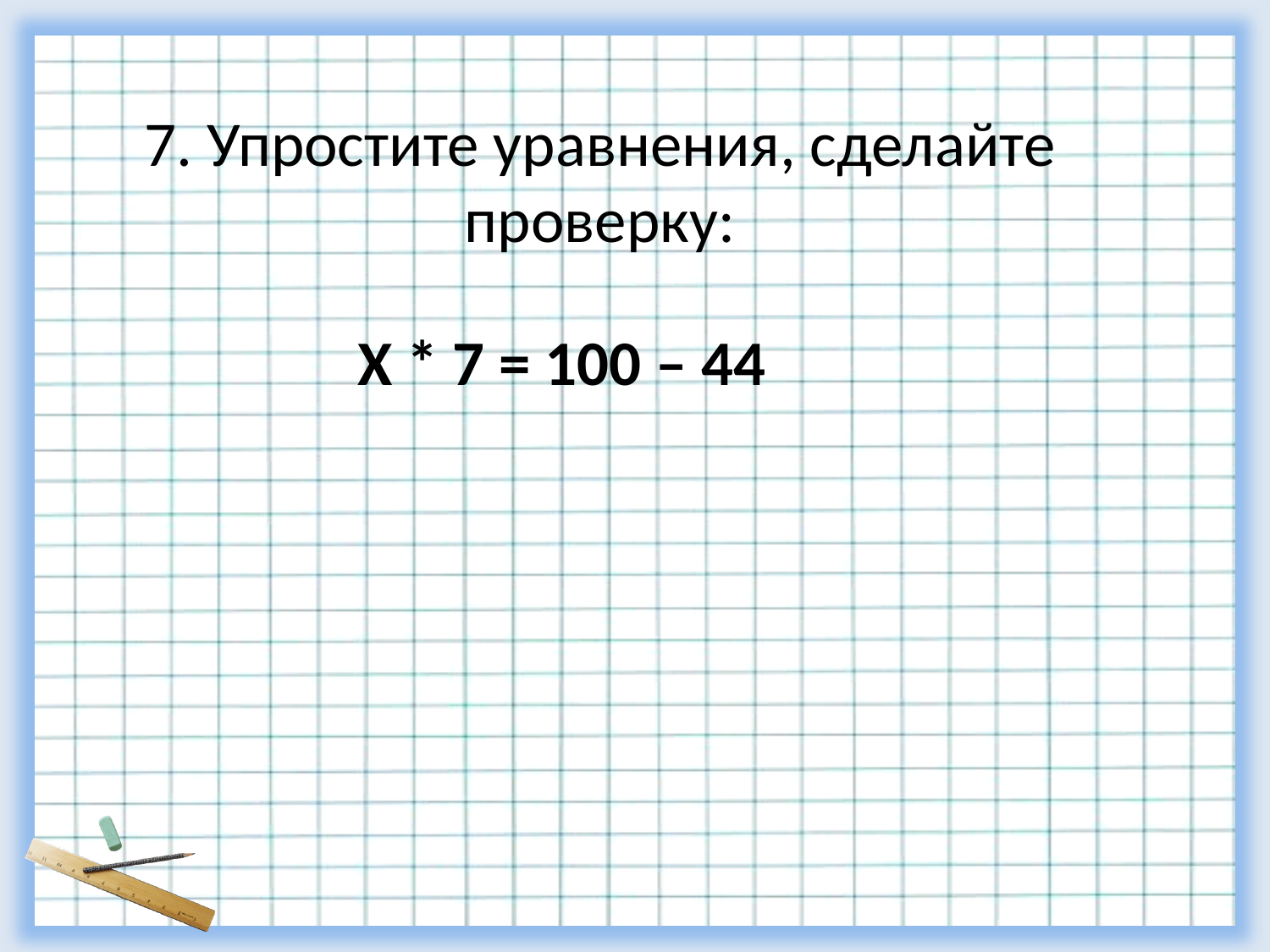

7. Упростите уравнения, сделайте проверку:
Х * 7 = 100 – 44